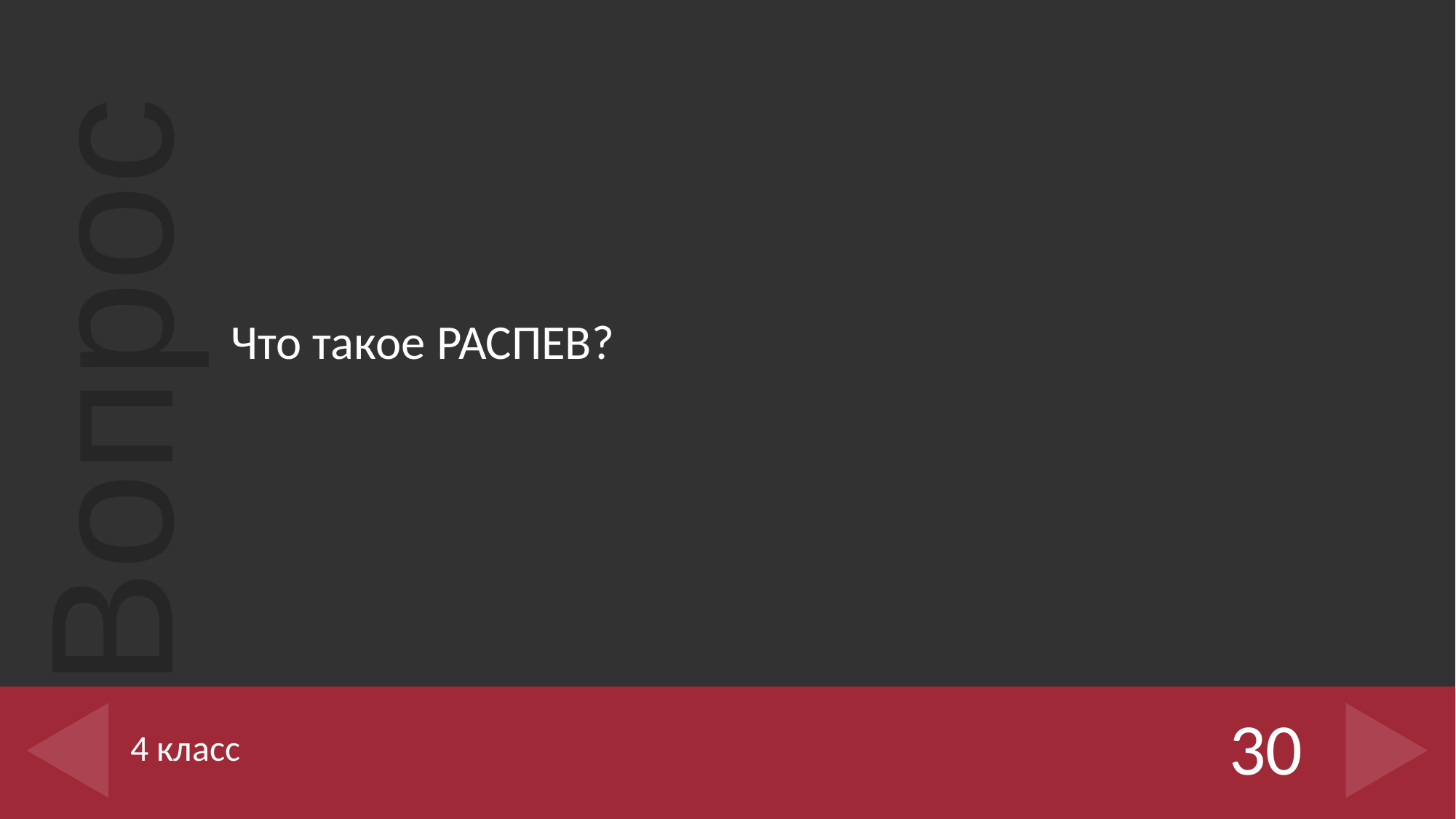

Что такое РАСПЕВ?
# 4 класс
30